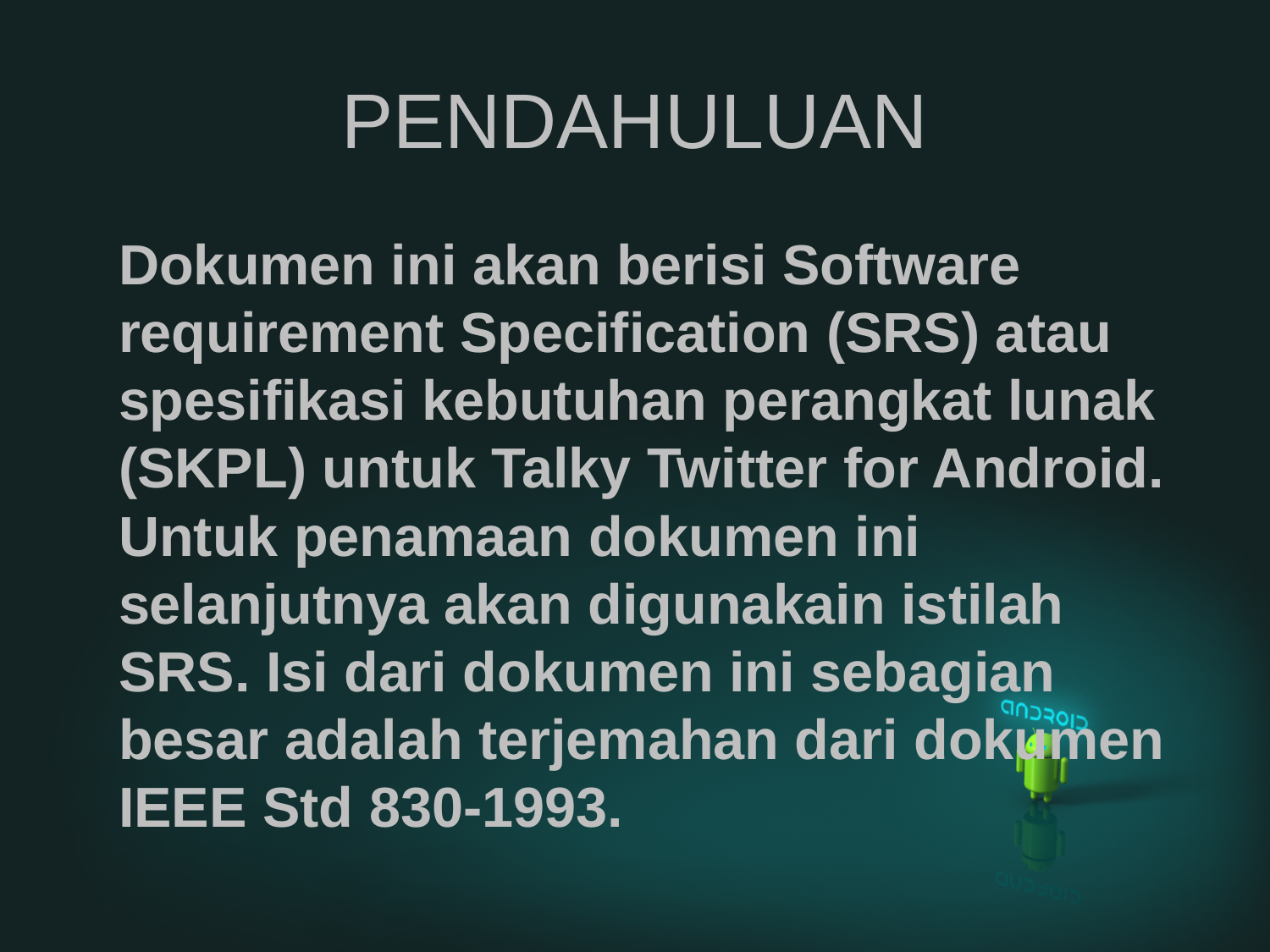

# PENDAHULUAN
	Dokumen ini akan berisi Software requirement Specification (SRS) atau spesifikasi kebutuhan perangkat lunak (SKPL) untuk Talky Twitter for Android. Untuk penamaan dokumen ini selanjutnya akan digunakain istilah SRS. Isi dari dokumen ini sebagian besar adalah terjemahan dari dokumen IEEE Std 830-1993.